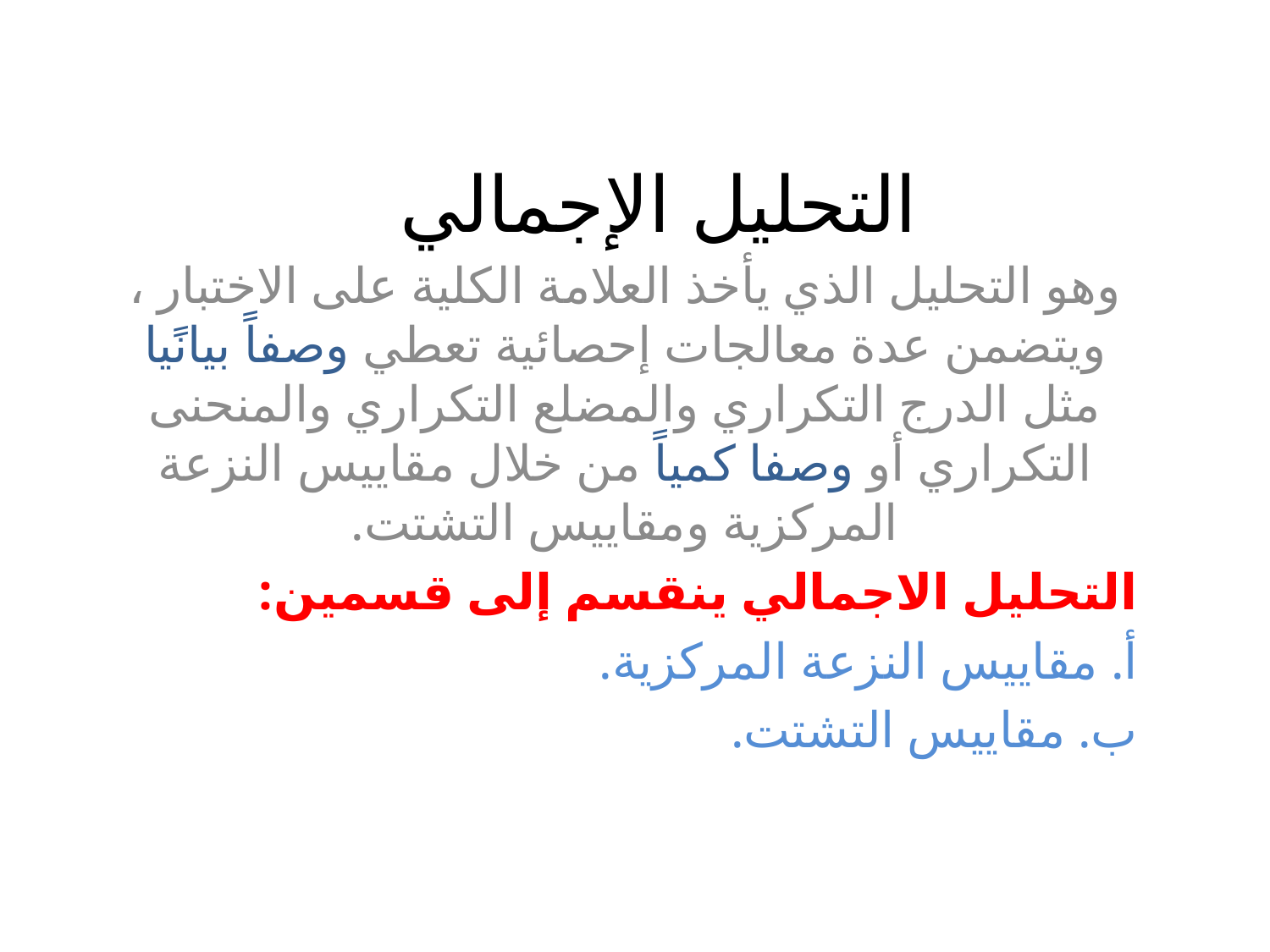

# التحليل الإجمالي
وهو التحليل الذي يأخذ العلامة الكلية على الاختبار ، ويتضمن عدة معالجات إحصائية تعطي وصفاً بيانًيا مثل الدرج التكراري والمضلع التكراري والمنحنى التكراري أو وصفا كمياً من خلال مقاييس النزعة المركزية ومقاييس التشتت.
التحليل الاجمالي ينقسم إلى قسمين:
أ. مقاييس النزعة المركزية.
ب. مقاييس التشتت.